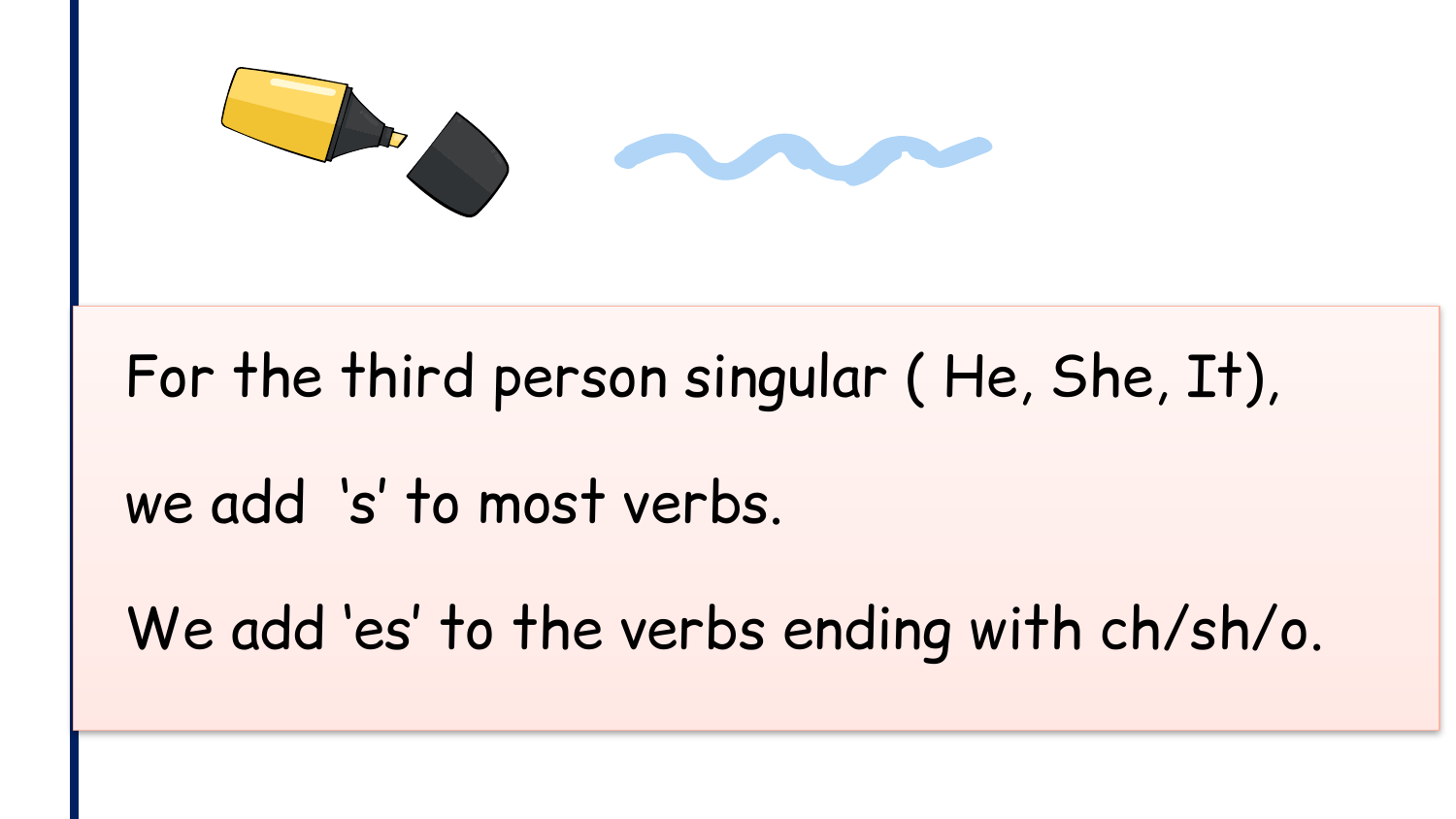

For the third person singular ( He, She, It),
   we add  ‘s’ to most verbs.
   We add ‘es’ to the verbs ending with ch/sh/o.